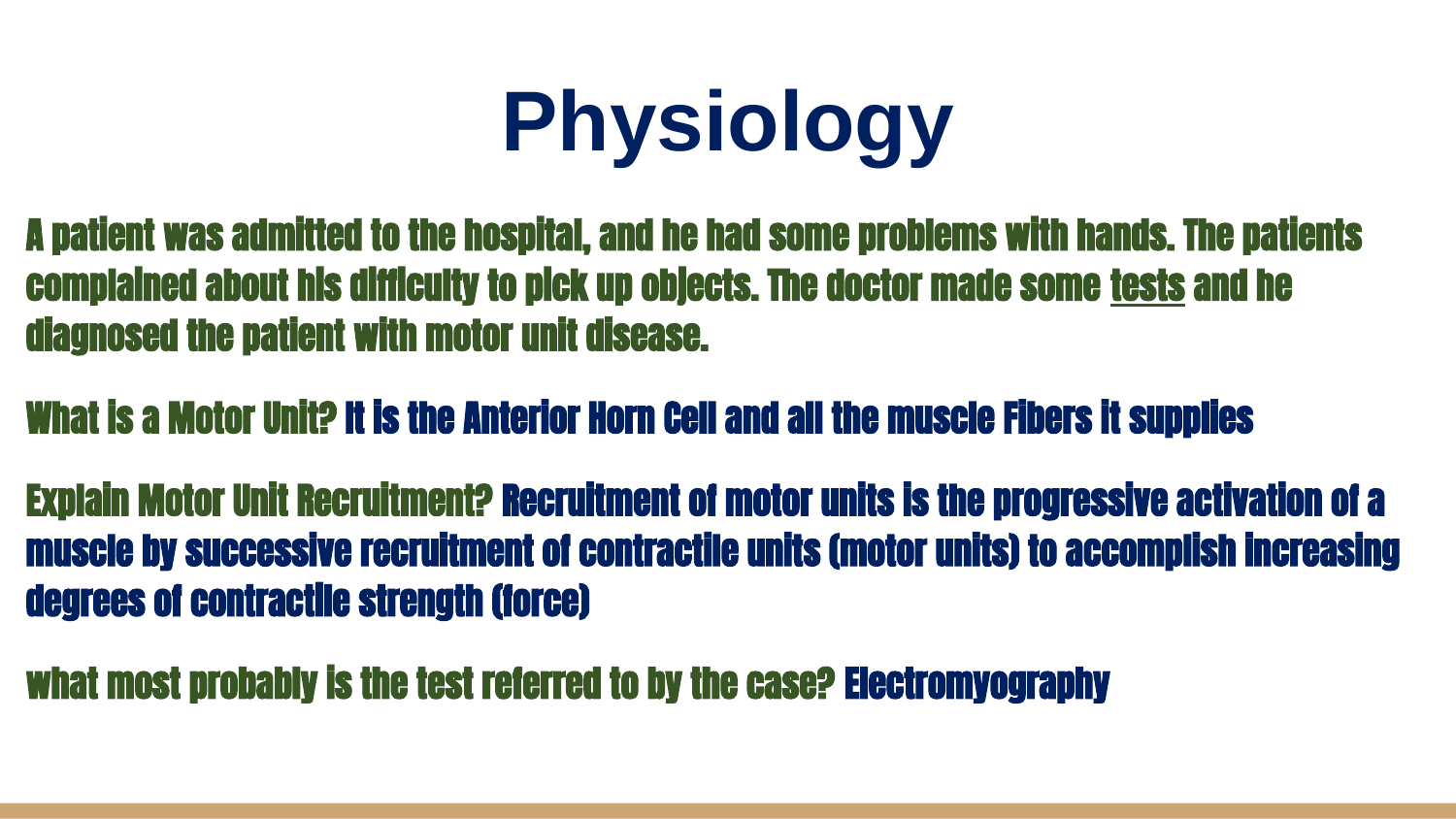

# Physiology
A patient was admitted to the hospital, and he had some problems with hands. The patients complained about his difficulty to pick up objects. The doctor made some tests and he diagnosed the patient with motor unit disease.
What is a Motor Unit? It is the Anterior Horn Cell and all the muscle Fibers it supplies
Explain Motor Unit Recruitment? Recruitment of motor units is the progressive activation of a muscle by successive recruitment of contractile units (motor units) to accomplish increasing degrees of contractile strength (force)
what most probably is the test referred to by the case? Electromyography